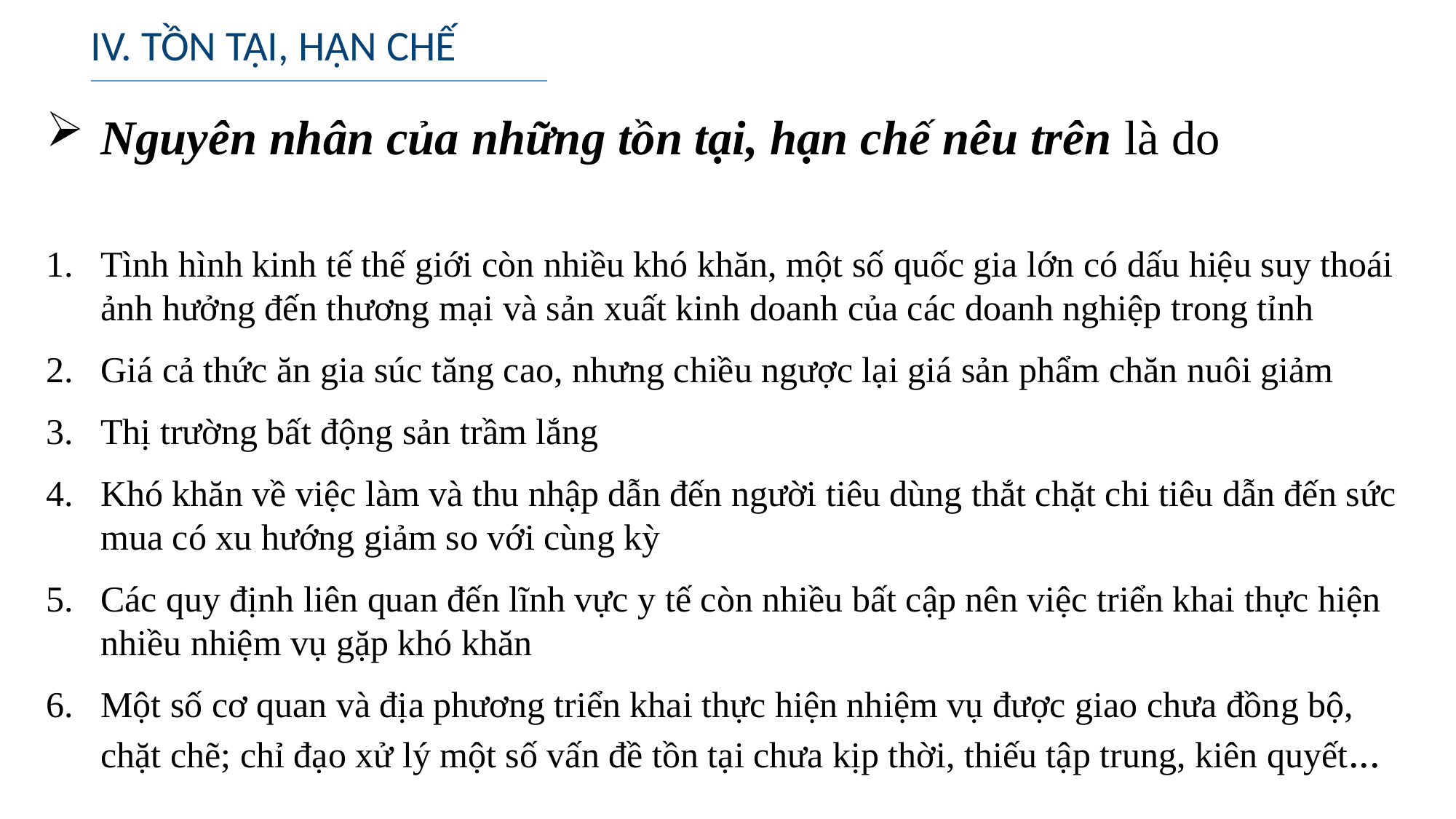

IV. TỒN TẠI, HẠN CHẾ
Nguyên nhân của những tồn tại, hạn chế nêu trên là do

Tình hình kinh tế thế giới còn nhiều khó khăn, một số quốc gia lớn có dấu hiệu suy thoái ảnh hưởng đến thương mại và sản xuất kinh doanh của các doanh nghiệp trong tỉnh
Giá cả thức ăn gia súc tăng cao, nhưng chiều ngược lại giá sản phẩm chăn nuôi giảm
Thị trường bất động sản trầm lắng
Khó khăn về việc làm và thu nhập dẫn đến người tiêu dùng thắt chặt chi tiêu dẫn đến sức mua có xu hướng giảm so với cùng kỳ
Các quy định liên quan đến lĩnh vực y tế còn nhiều bất cập nên việc triển khai thực hiện nhiều nhiệm vụ gặp khó khăn
Một số cơ quan và địa phương triển khai thực hiện nhiệm vụ được giao chưa đồng bộ, chặt chẽ; chỉ đạo xử lý một số vấn đề tồn tại chưa kịp thời, thiếu tập trung, kiên quyết...